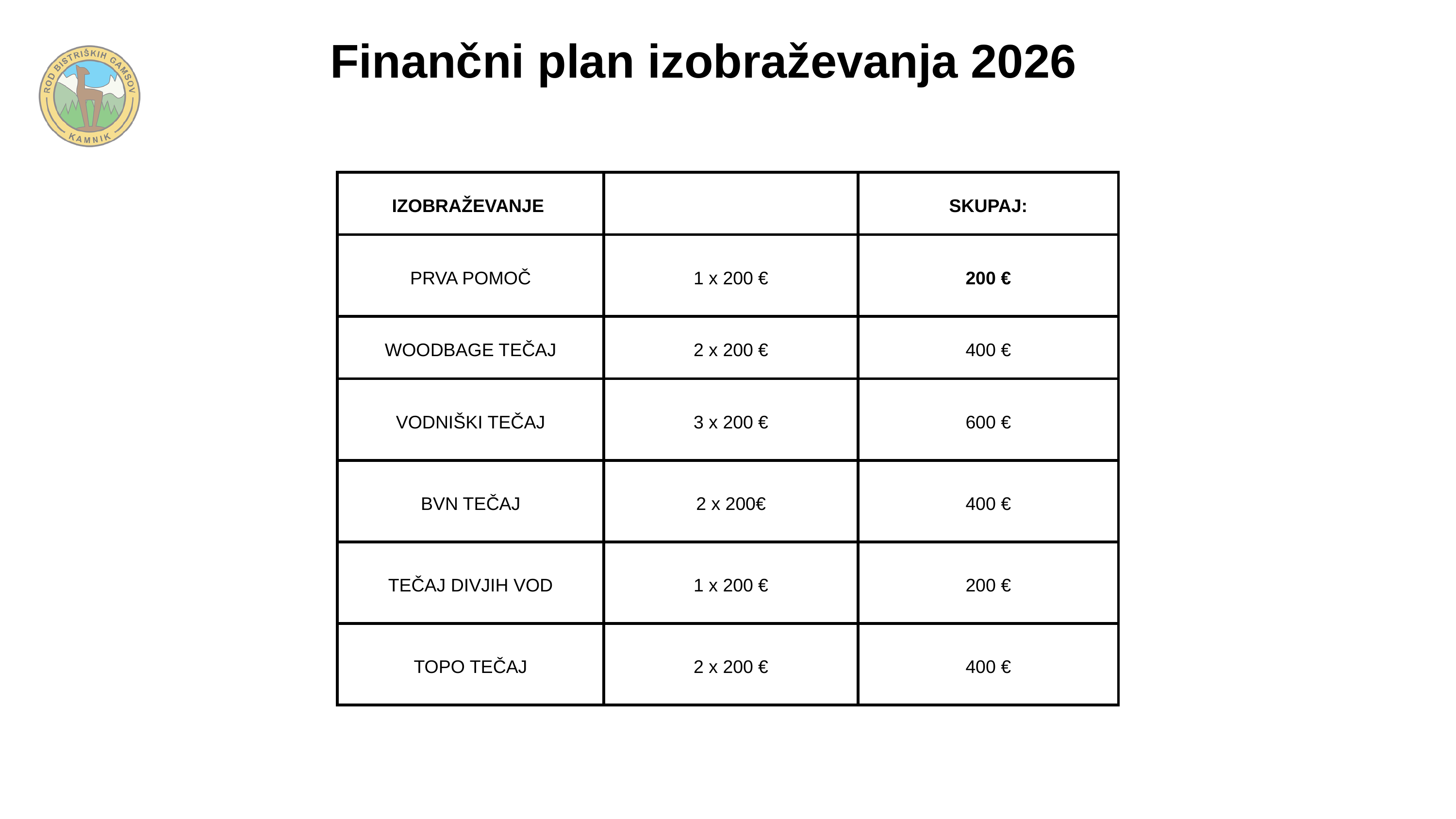

Finančni plan izobraževanja 2026

| IZOBRAŽEVANJE |  | SKUPAJ: |
| --- | --- | --- |
| PRVA POMOČ | 1 x 200 € | 200 € |
| WOODBAGE TEČAJ | 2 x 200 € | 400 € |
| VODNIŠKI TEČAJ | 3 x 200 € | 600 € |
| BVN TEČAJ | 2 x 200€ | 400 € |
| TEČAJ DIVJIH VOD | 1 x 200 € | 200 € |
| TOPO TEČAJ | 2 x 200 € | 400 € |